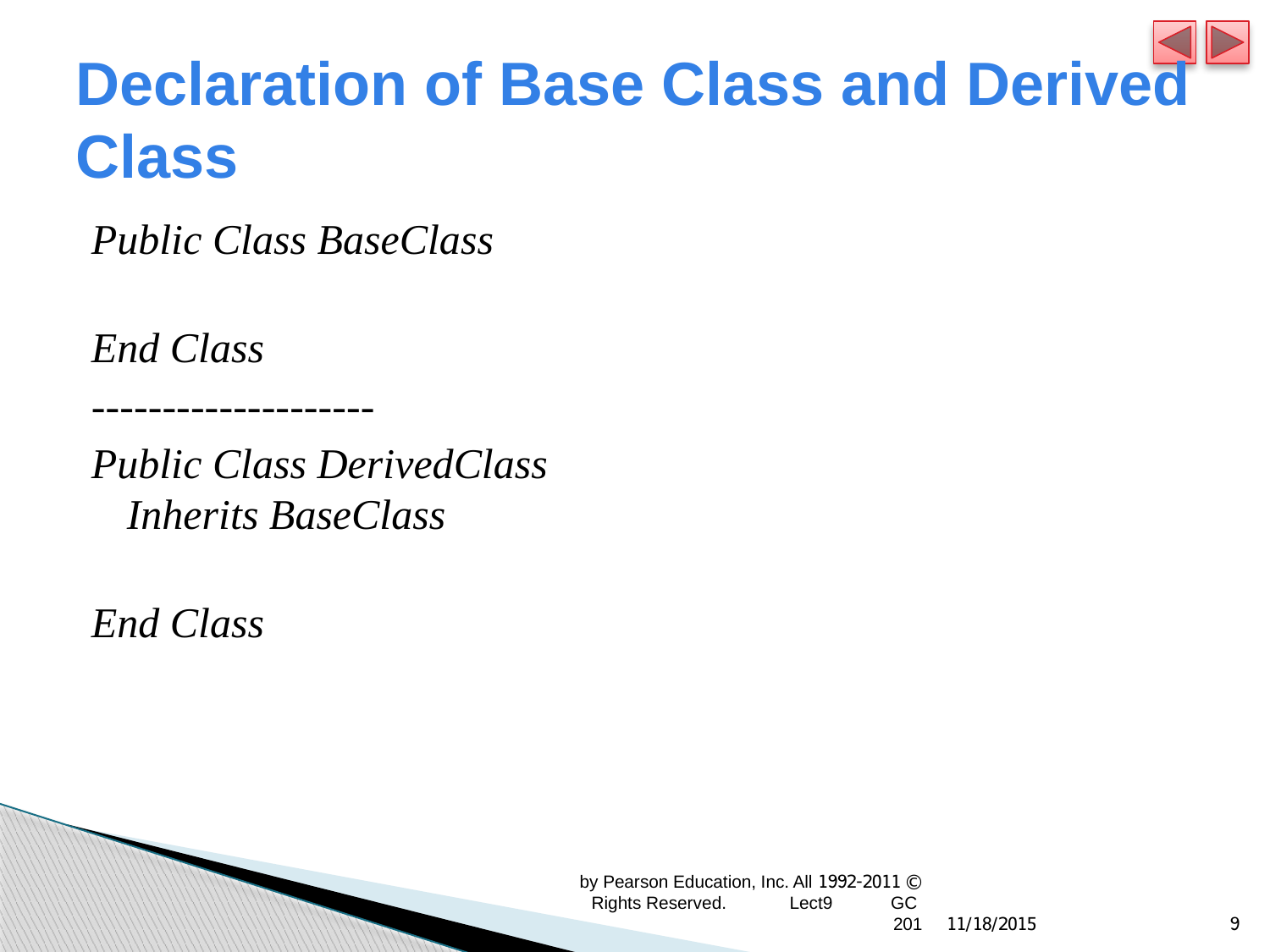

# Declaration of Base Class and Derived Class
Public Class BaseClass
End Class
--------------------
Public Class DerivedClass
Inherits BaseClass
End Class

© 1992-2011 by Pearson Education, Inc. All Rights Reserved.             Lect9            GC  201
11/18/2015
9